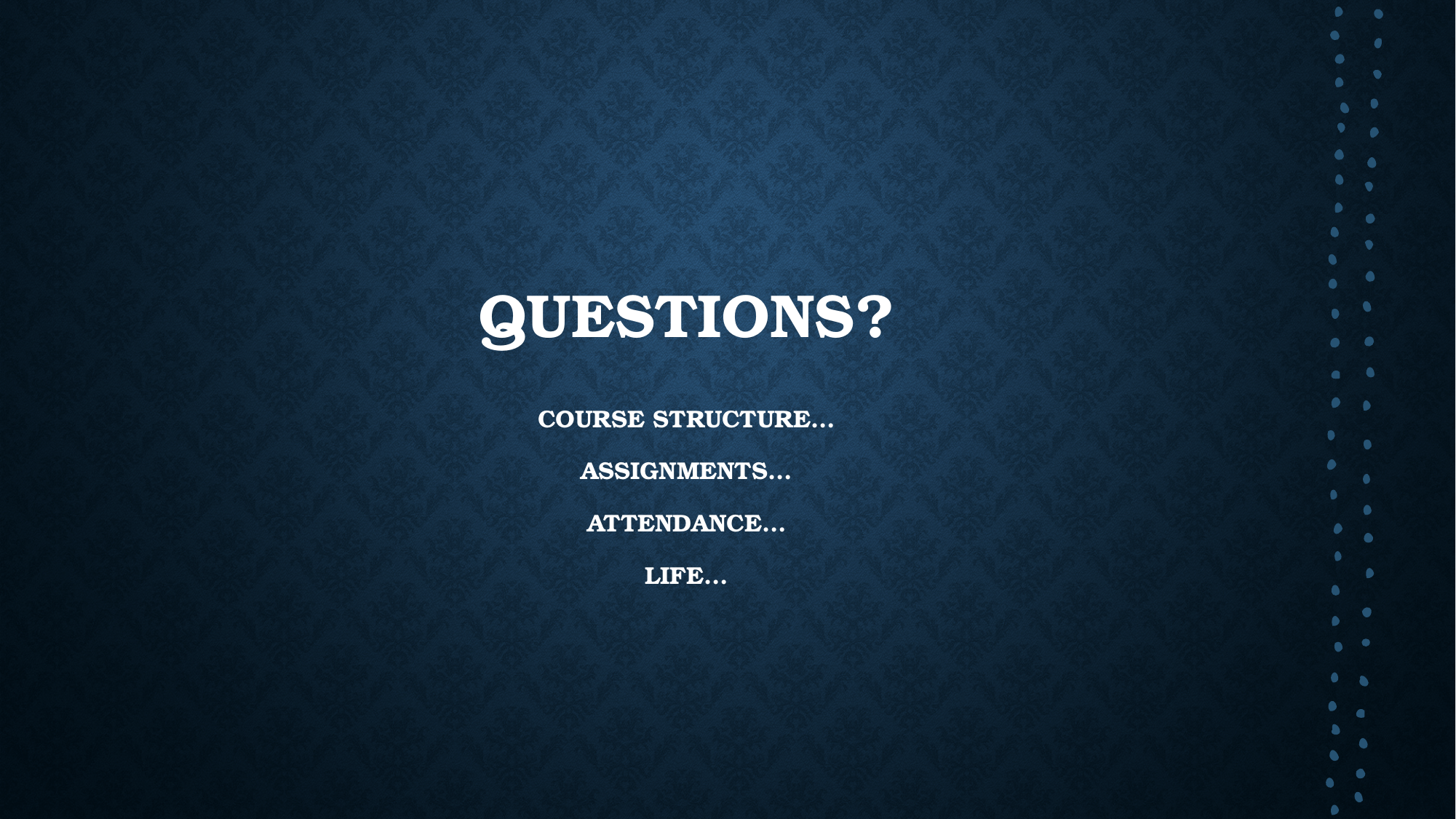

# Questions? Course Structure… Assignments… Attendance… Life…